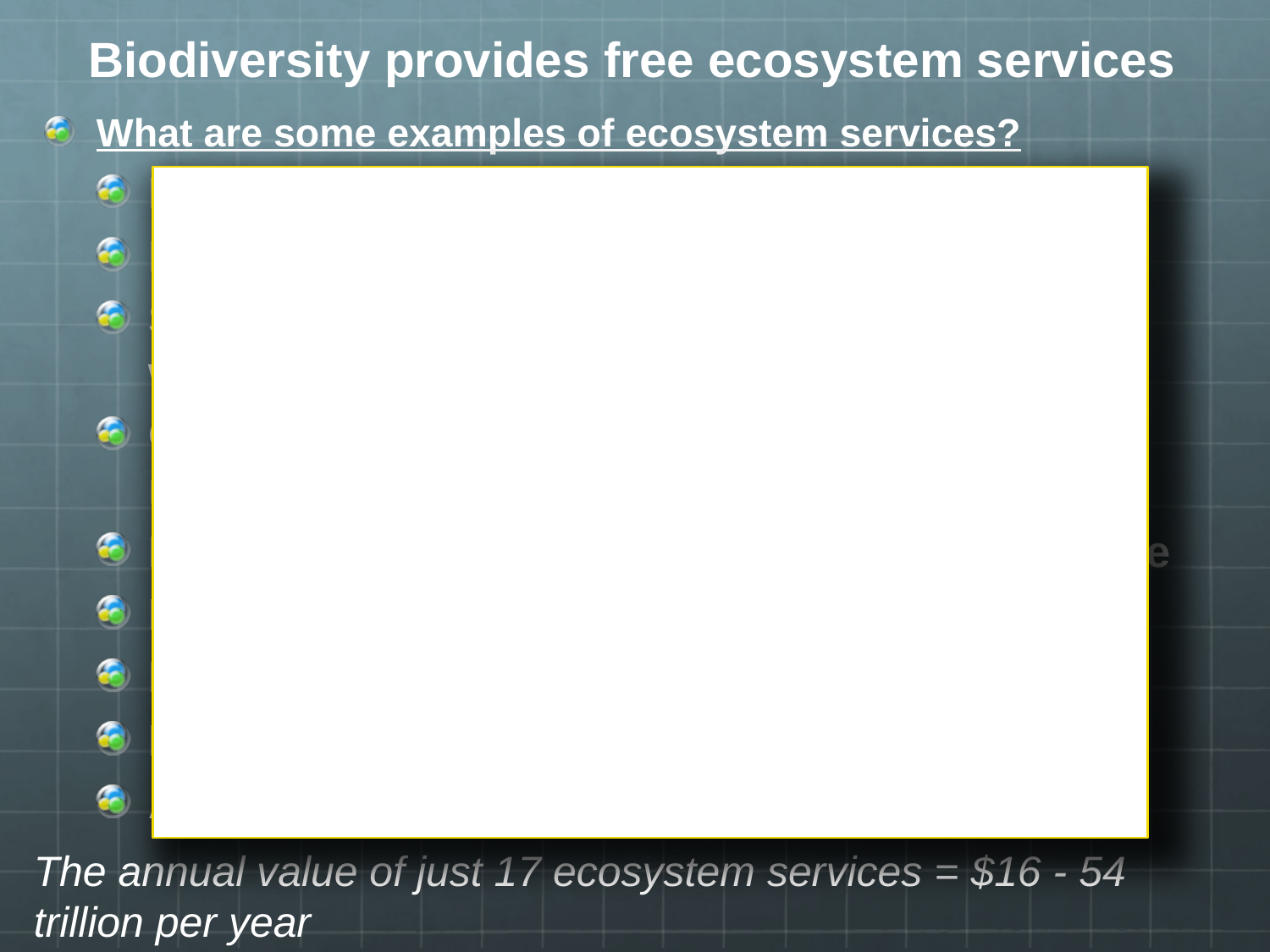

# Biodiversity provides free ecosystem services
What are some examples of ecosystem services?
Provides food, shelter, fuel
Purifies air and water, and detoxifies wastes
Stabilizes climate, moderates floods, droughts, wind, temperature
Generates and renews soil fertility and cycles nutrients
Pollinates plants and controls pests and disease
Maintains genetic resources
Provides cultural and aesthetic benefits
Medicines
Allows us to adapt to change

The annual value of just 17 ecosystem services = $16 - 54 trillion per year